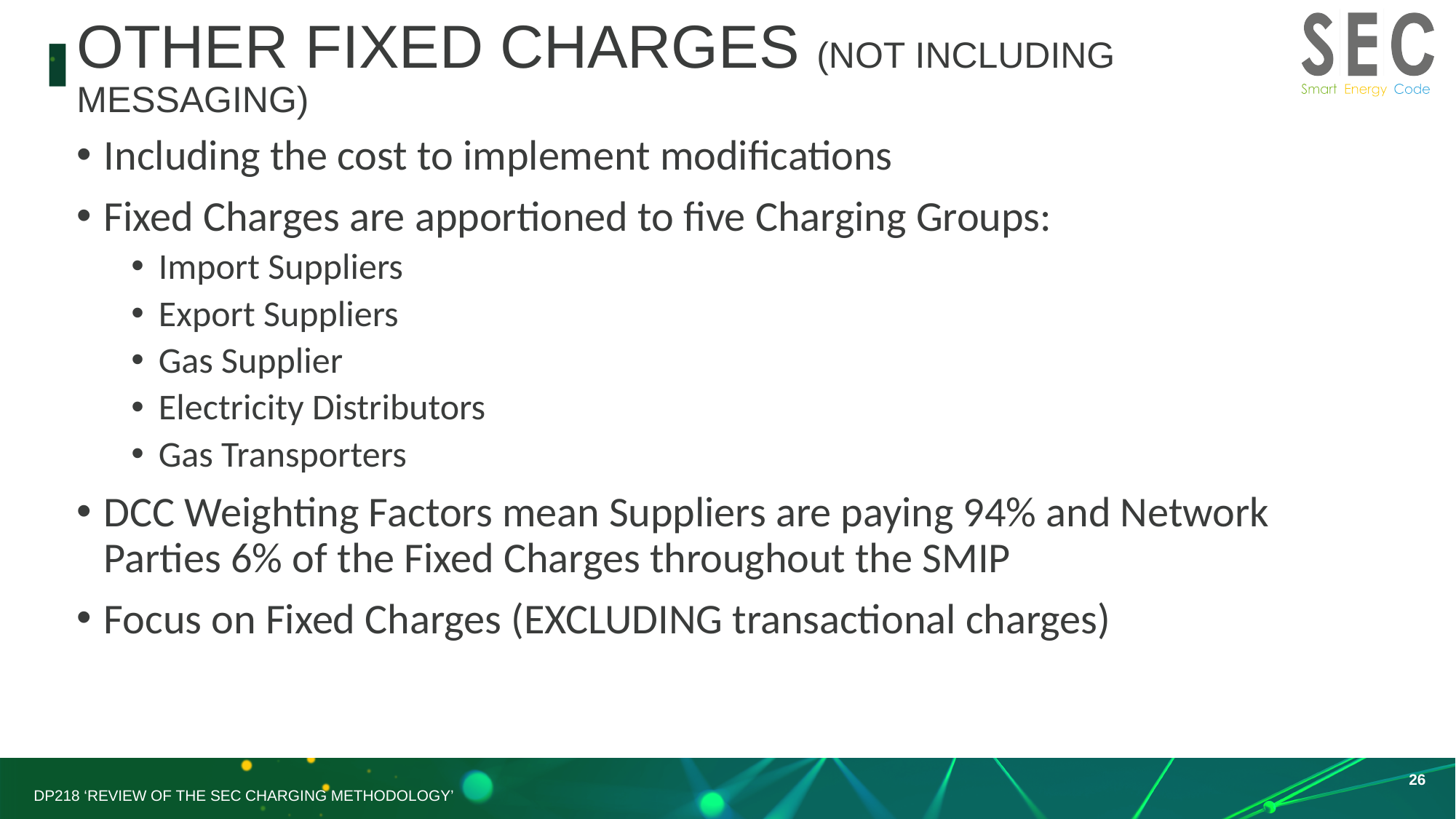

# Other Fixed Charges (not Including Messaging)
Including the cost to implement modifications
Fixed Charges are apportioned to five Charging Groups:
Import Suppliers
Export Suppliers
Gas Supplier
Electricity Distributors
Gas Transporters
DCC Weighting Factors mean Suppliers are paying 94% and Network Parties 6% of the Fixed Charges throughout the SMIP
Focus on Fixed Charges (EXCLUDING transactional charges)
26
DP218 ‘Review of the SEC Charging Methodology’